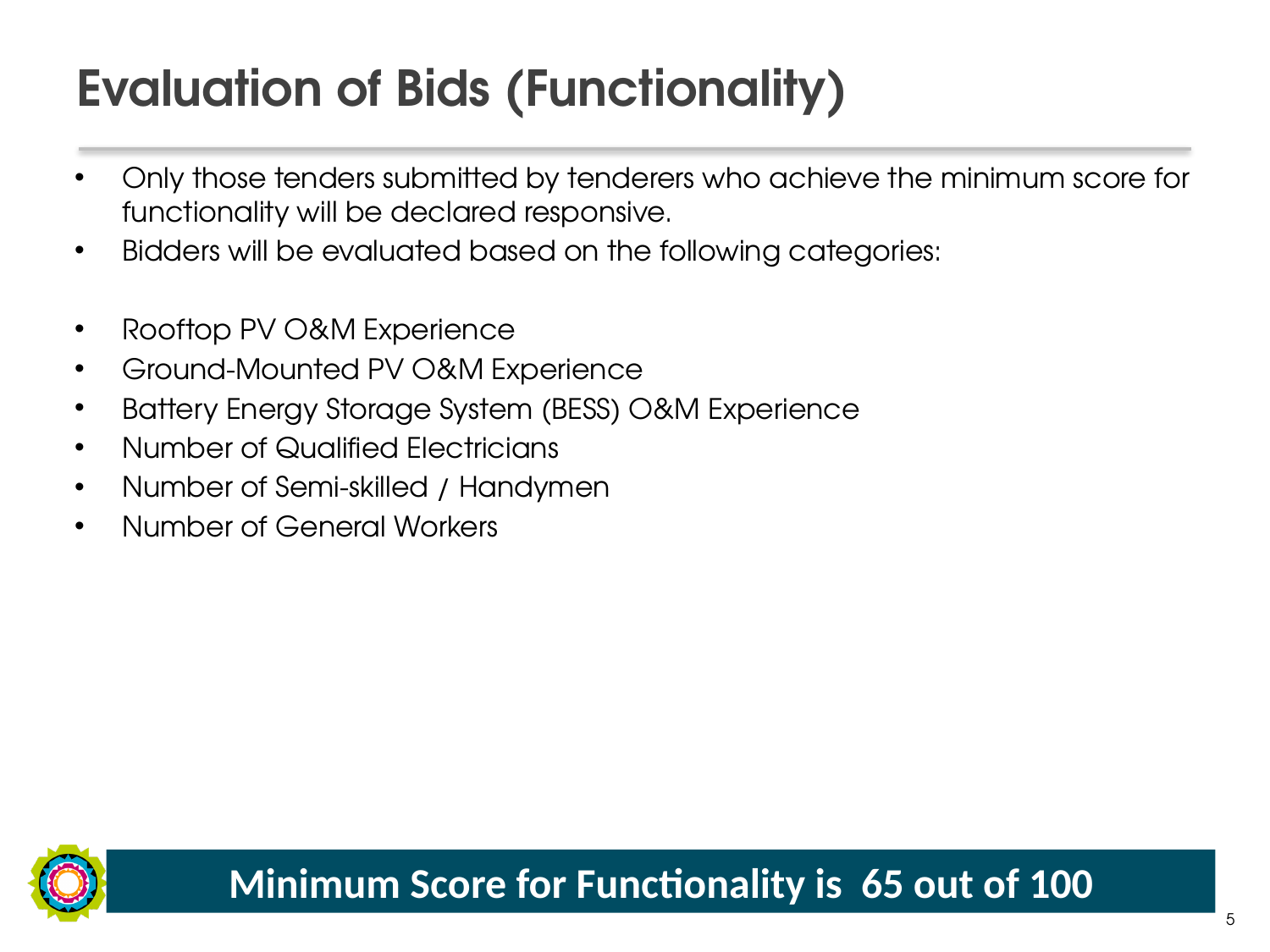

# Evaluation of Bids (Functionality)
Only those tenders submitted by tenderers who achieve the minimum score for functionality will be declared responsive.
Bidders will be evaluated based on the following categories:

Rooftop PV O&M Experience
Ground-Mounted PV O&M Experience
Battery Energy Storage System (BESS) O&M Experience
Number of Qualified Electricians
Number of Semi-skilled / Handymen
Number of General Workers

Minimum Score for Functionality is  65 out of 100
5